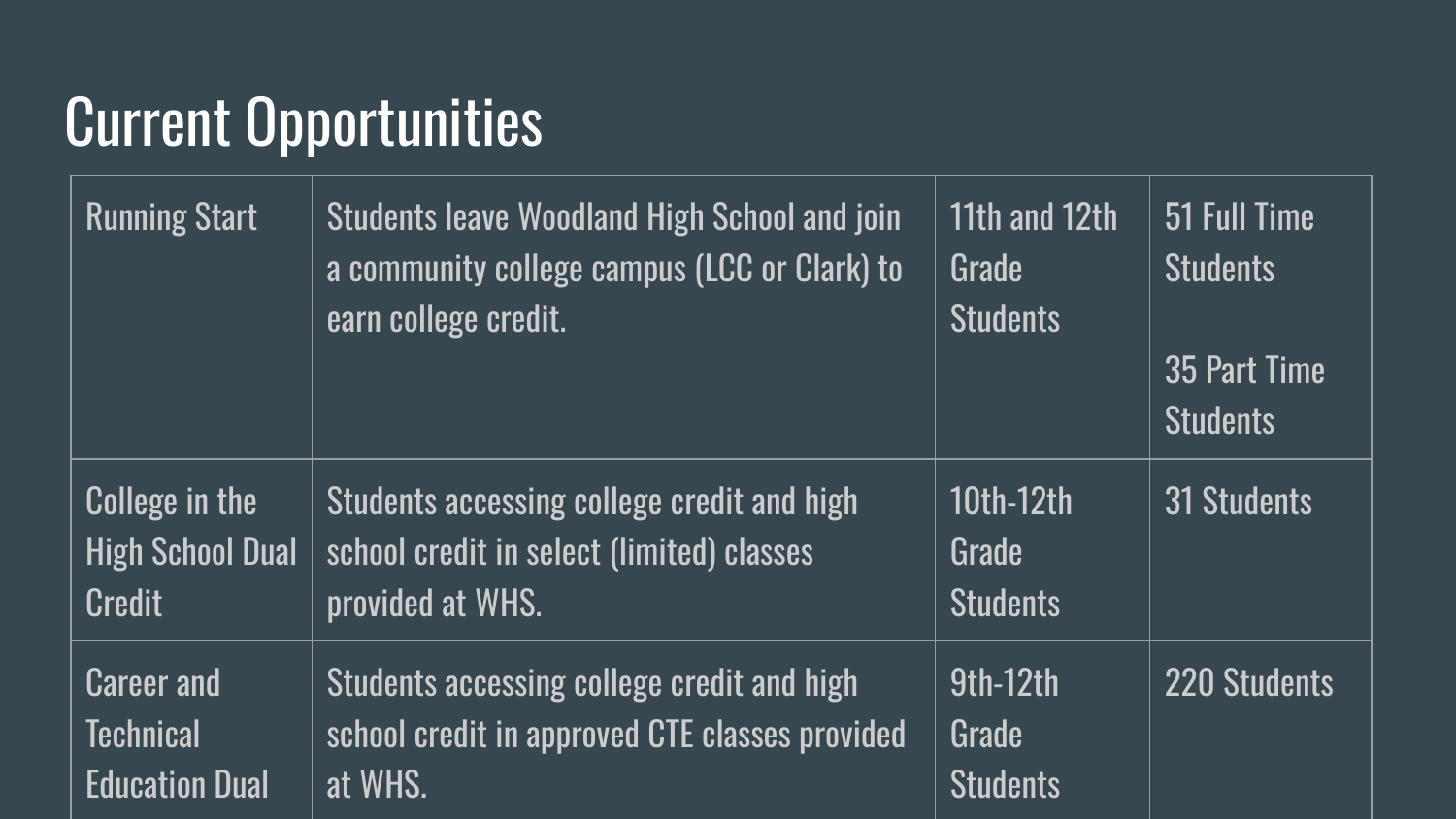

# Current Opportunities
| Running Start | Students leave Woodland High School and join a community college campus (LCC or Clark) to earn college credit. | 11th and 12th Grade Students | 51 Full Time Students 35 Part Time Students |
| --- | --- | --- | --- |
| College in the High School Dual Credit | Students accessing college credit and high school credit in select (limited) classes provided at WHS. | 10th-12th Grade Students | 31 Students |
| Career and Technical Education Dual Credit | Students accessing college credit and high school credit in approved CTE classes provided at WHS. | 9th-12th Grade Students | 220 Students |